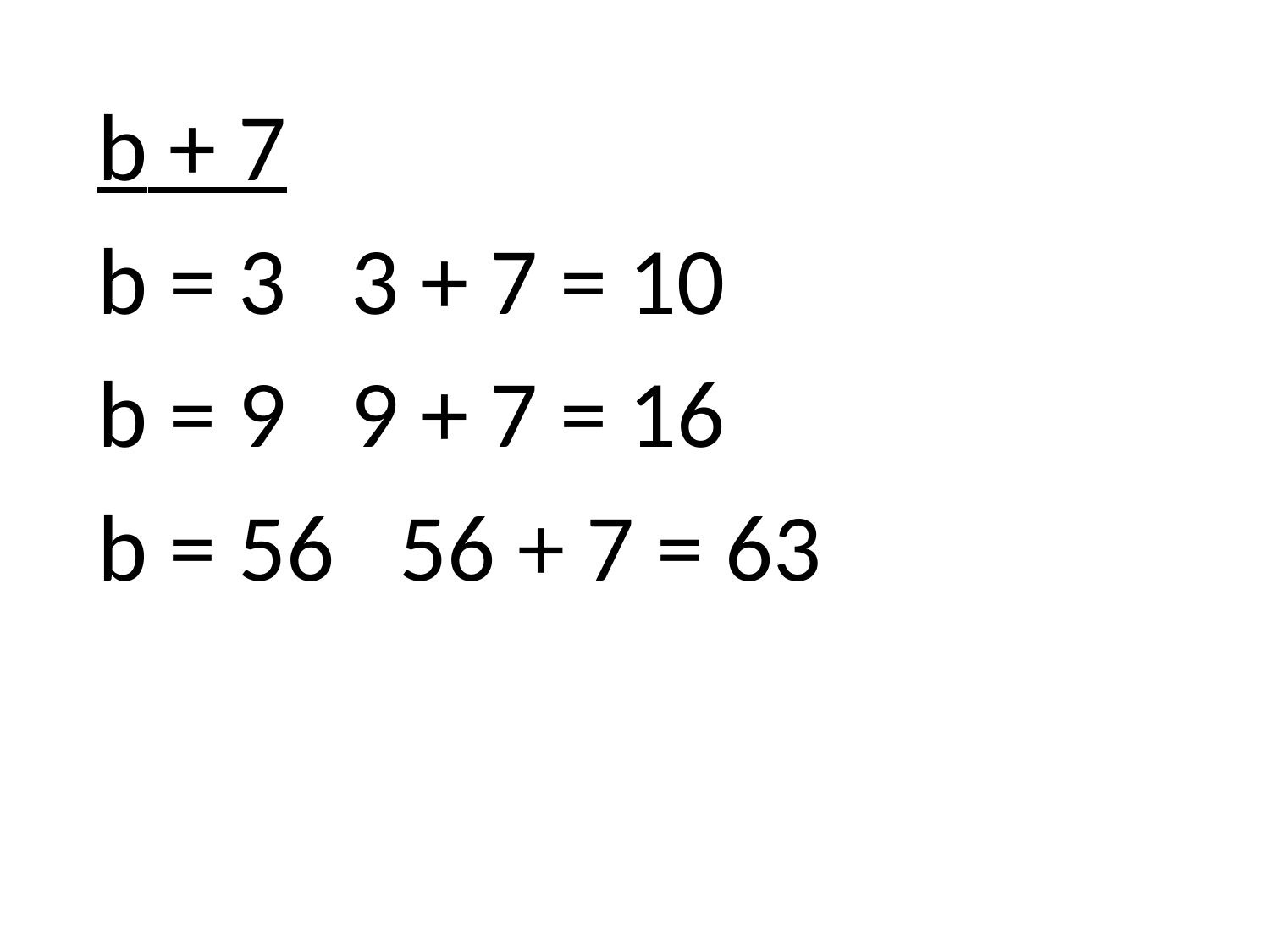

b + 7
 b = 3   3 + 7 = 10
 b = 9   9 + 7 = 16
 b = 56   56 + 7 = 63